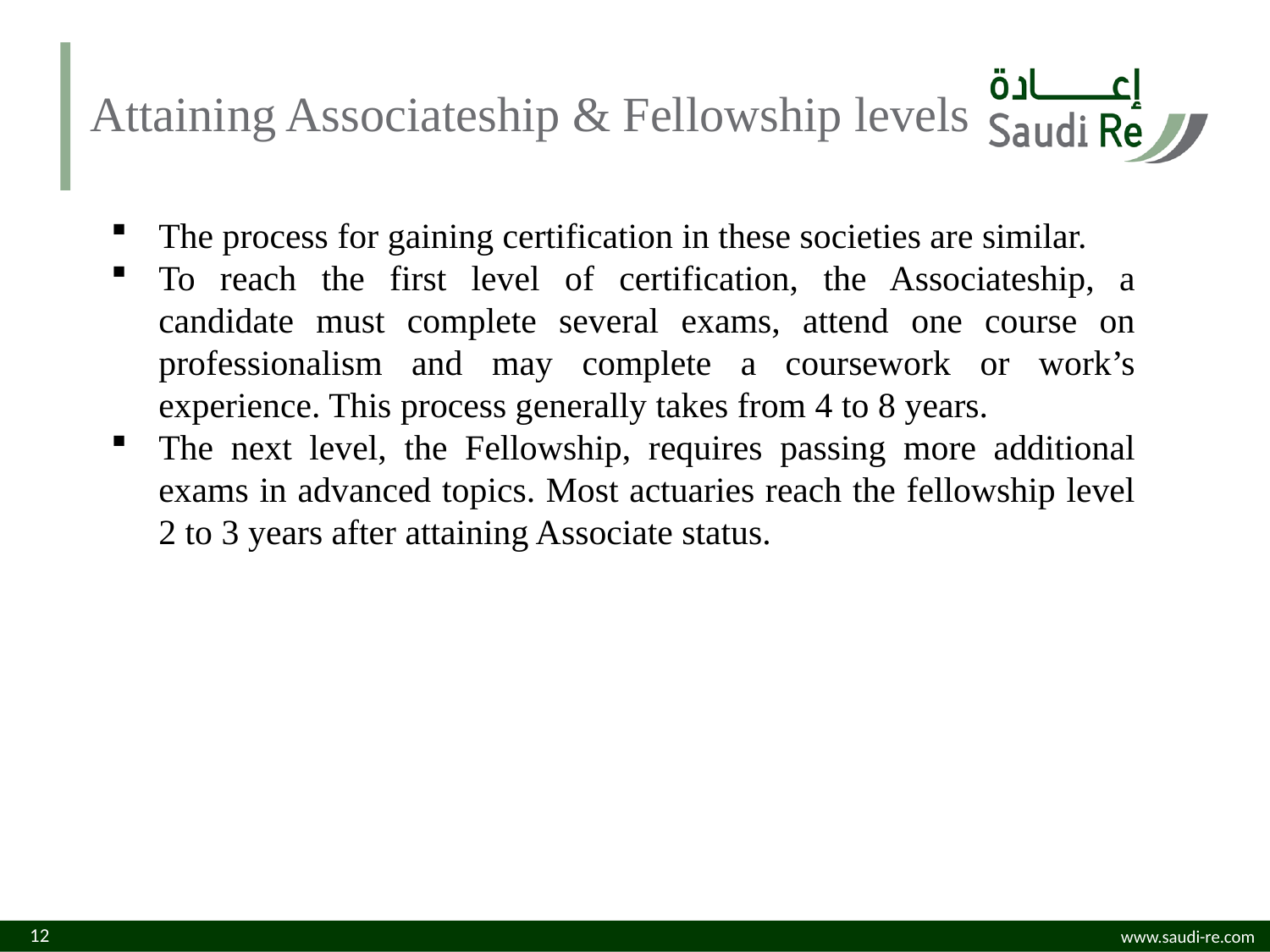

# Attaining Associateship & Fellowship levels

The process for gaining certification in these societies are similar.
To reach the first level of certification, the Associateship, a candidate must complete several exams, attend one course on professionalism and may complete a coursework or work’s experience. This process generally takes from 4 to 8 years.
The next level, the Fellowship, requires passing more additional exams in advanced topics. Most actuaries reach the fellowship level 2 to 3 years after attaining Associate status.